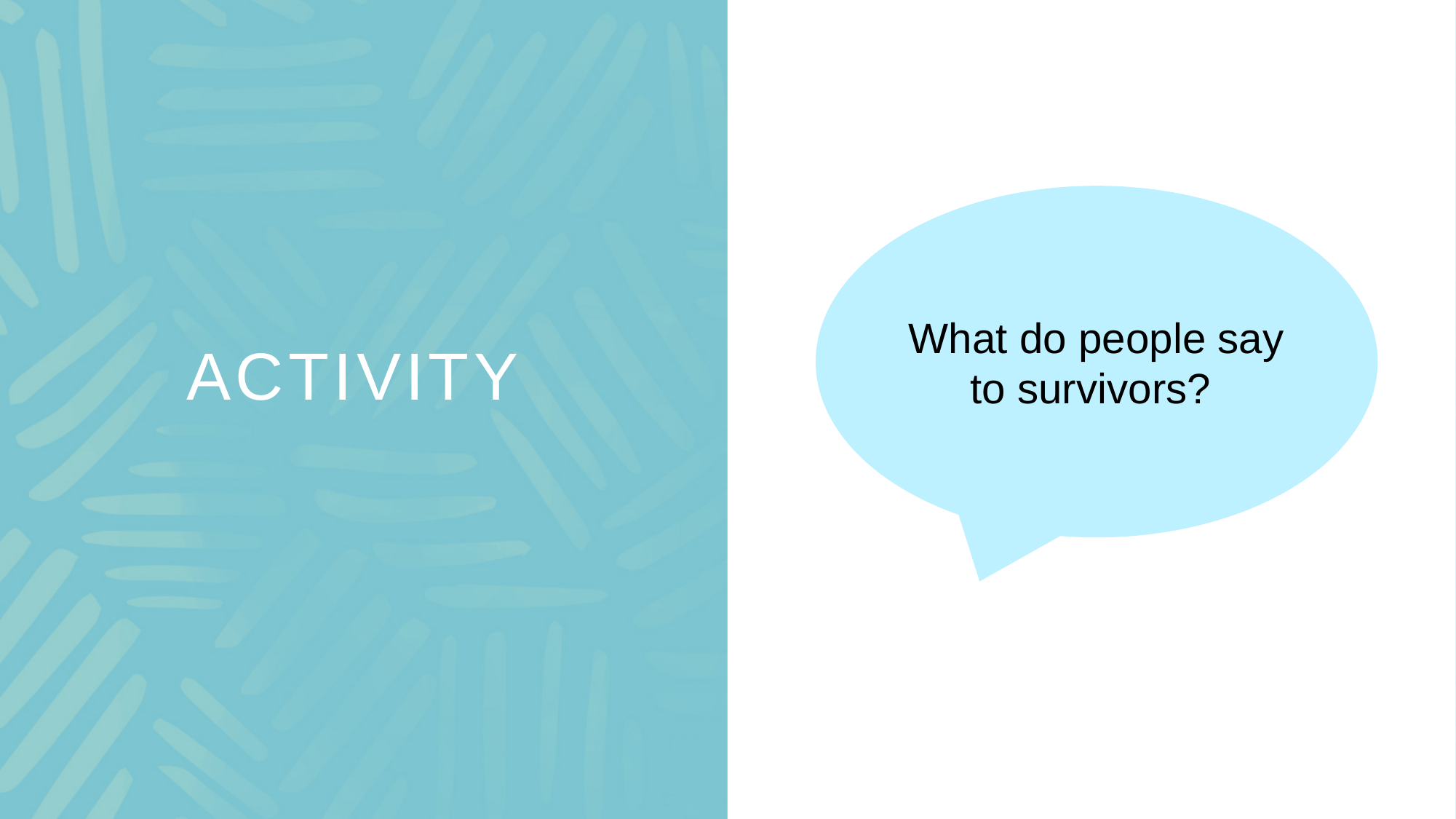

What do people say to survivors?
# Activity